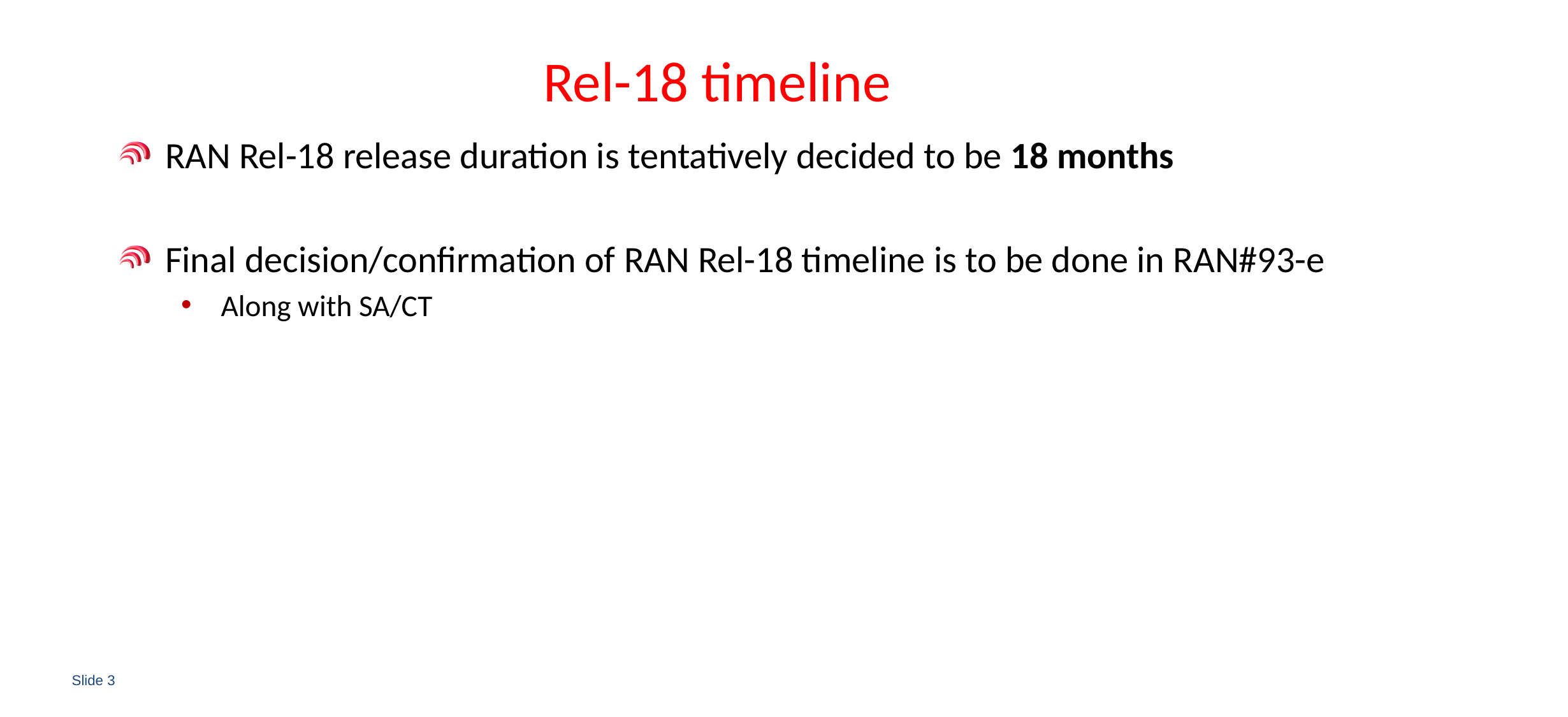

# Rel-18 timeline
RAN Rel-18 release duration is tentatively decided to be 18 months

Final decision/confirmation of RAN Rel-18 timeline is to be done in RAN#93-e
Along with SA/CT